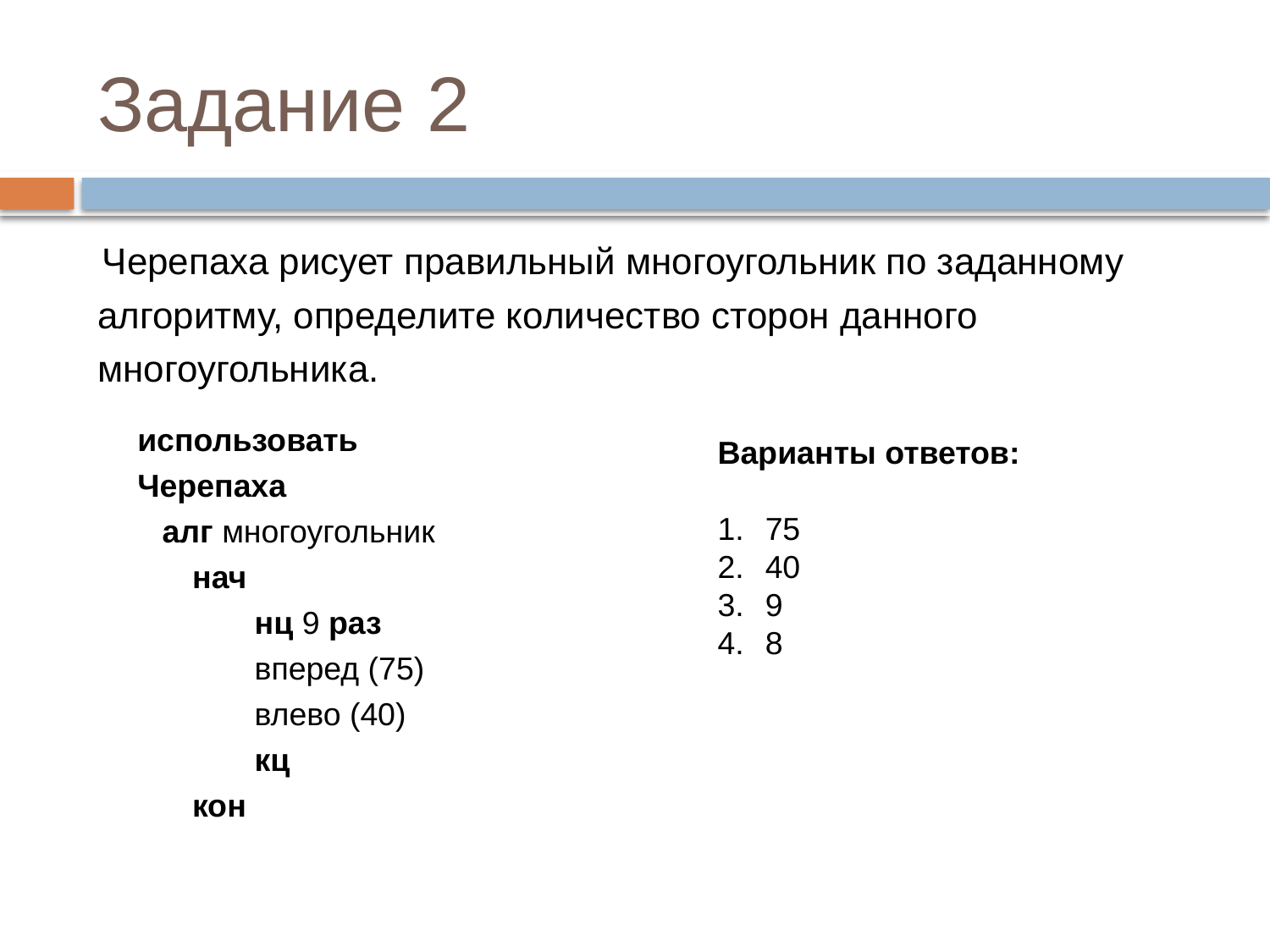

# Задание 2
Черепаха рисует правильный многоугольник по заданному алгоритму, определите количество сторон данного многоугольника.

использовать Черепаха
алг многоугольник
нач
нц 9 раз
вперед (75)
влево (40)
кц
кон
Варианты ответов:

75
40
9
8